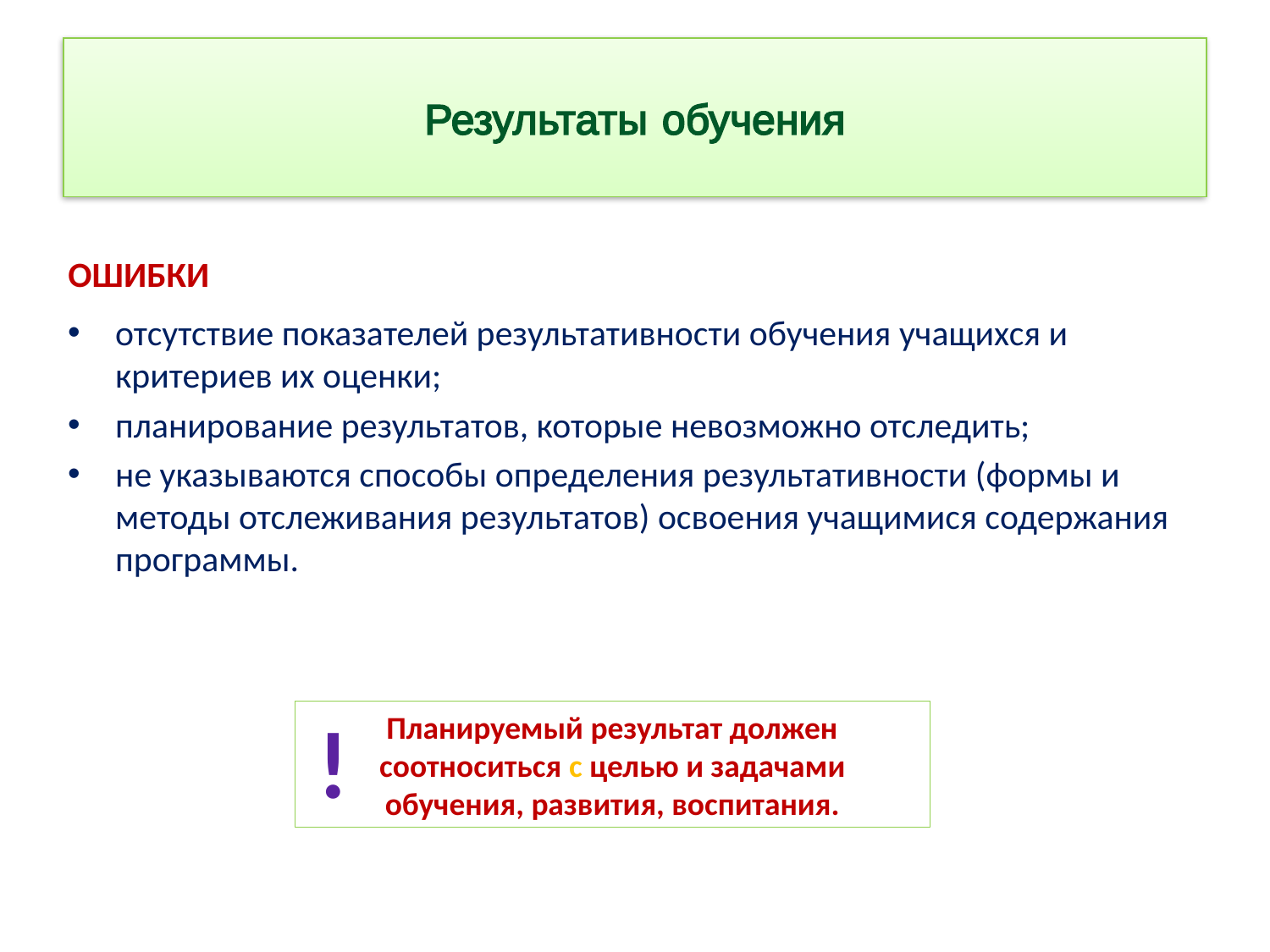

# Результаты обучения
ОШИБКИ
отсутствие показателей результативности обучения учащихся и критериев их оценки;
планирование результатов, которые невозможно отследить;
не указываются способы определения результативности (формы и методы отслеживания результатов) освоения учащимися содержания программы.

!
Планируемый результат должен соотноситься с целью и задачами обучения, развития, воспитания.